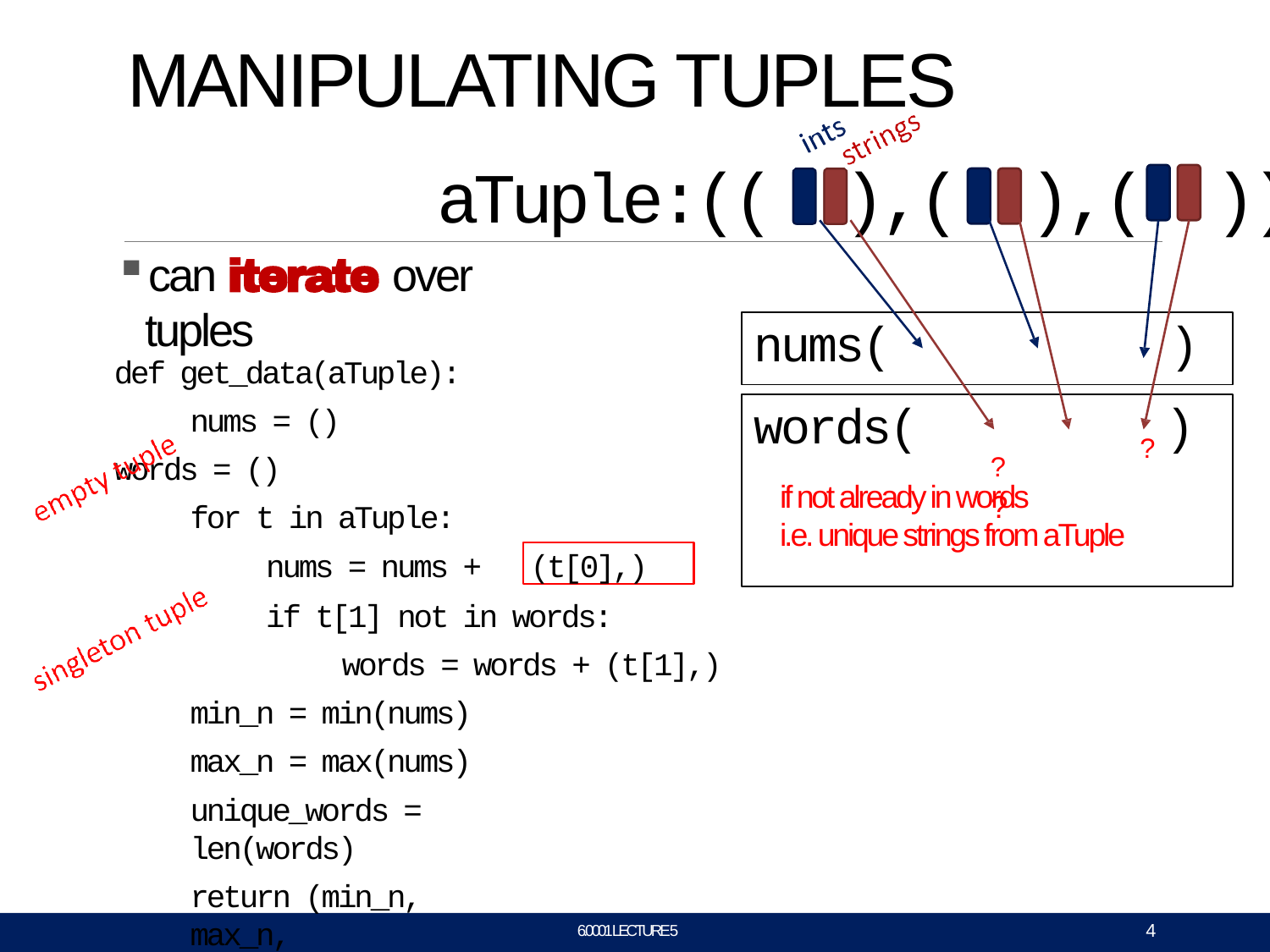

# MANIPULATING TUPLES

aTuple:((  ),(  ),(  ))

can iterate over tuples
nums(	)

def get_data(aTuple):  nums = ()
words = ()
for t in aTuple:  nums = nums +
words(
?  )

?	?

if not already in words
i.e. unique strings from aTuple
(t[0],)
if t[1] not in words:
words = words + (t[1],)
min_n = min(nums)  max_n = max(nums)
unique_words = len(words)
return (min_n, max_n, unique_words)

4
6.0001 LECTURE 5